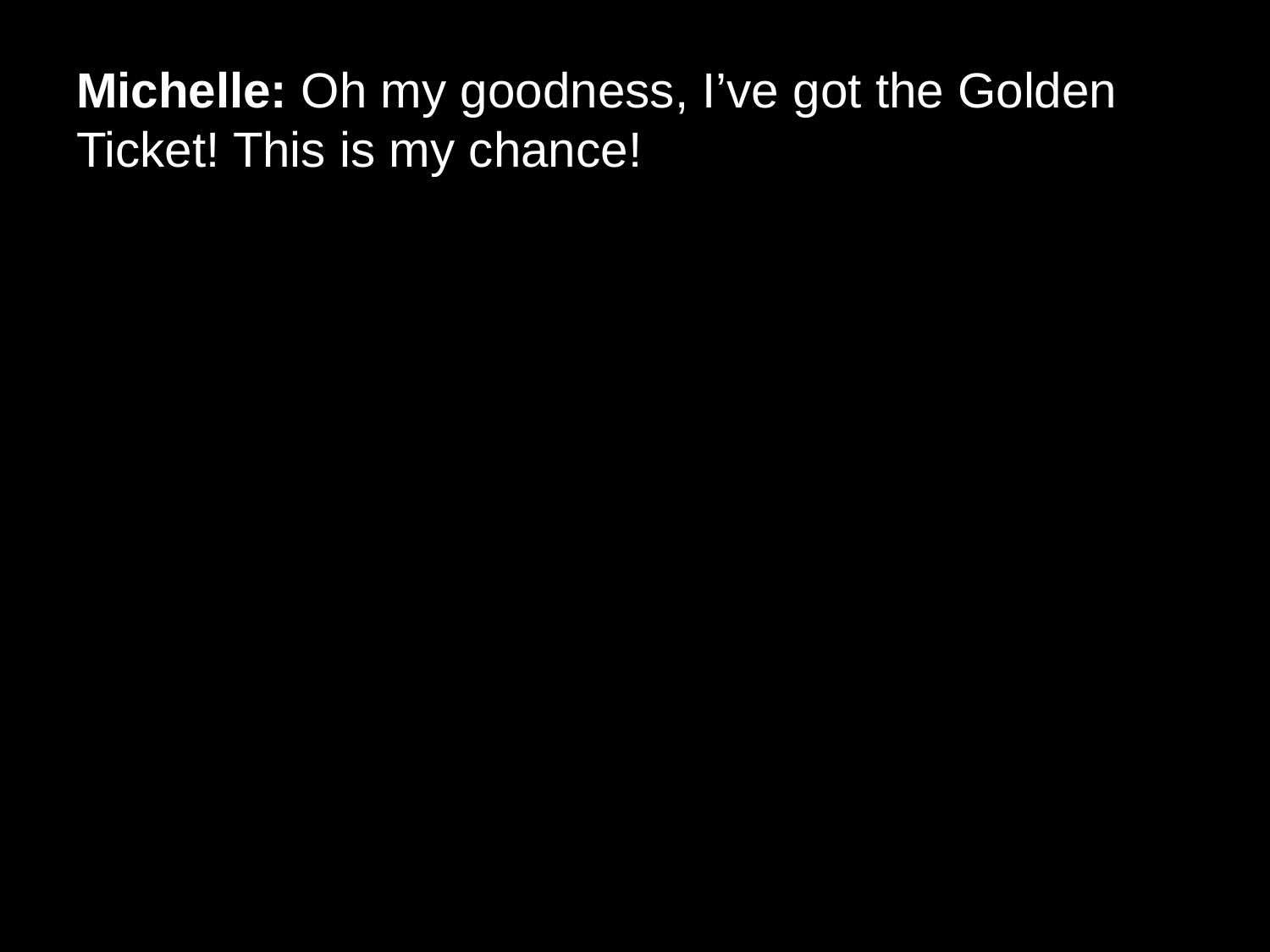

# Michelle: Oh my goodness, I’ve got the Golden Ticket! This is my chance!